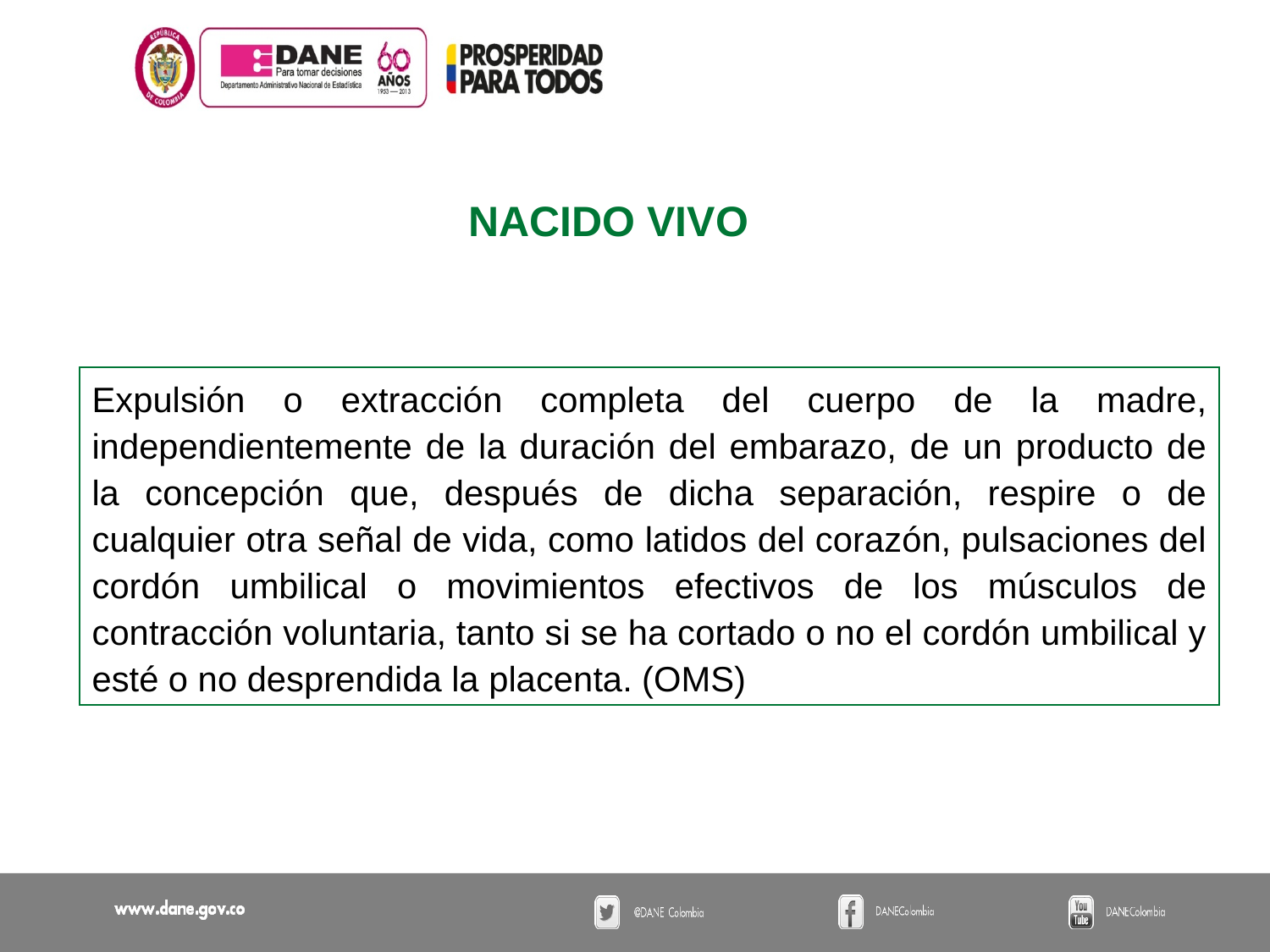

NACIDO VIVO
Expulsión o extracción completa del cuerpo de la madre, independientemente de la duración del embarazo, de un producto de la concepción que, después de dicha separación, respire o de cualquier otra señal de vida, como latidos del corazón, pulsaciones del cordón umbilical o movimientos efectivos de los músculos de contracción voluntaria, tanto si se ha cortado o no el cordón umbilical y esté o no desprendida la placenta. (OMS)